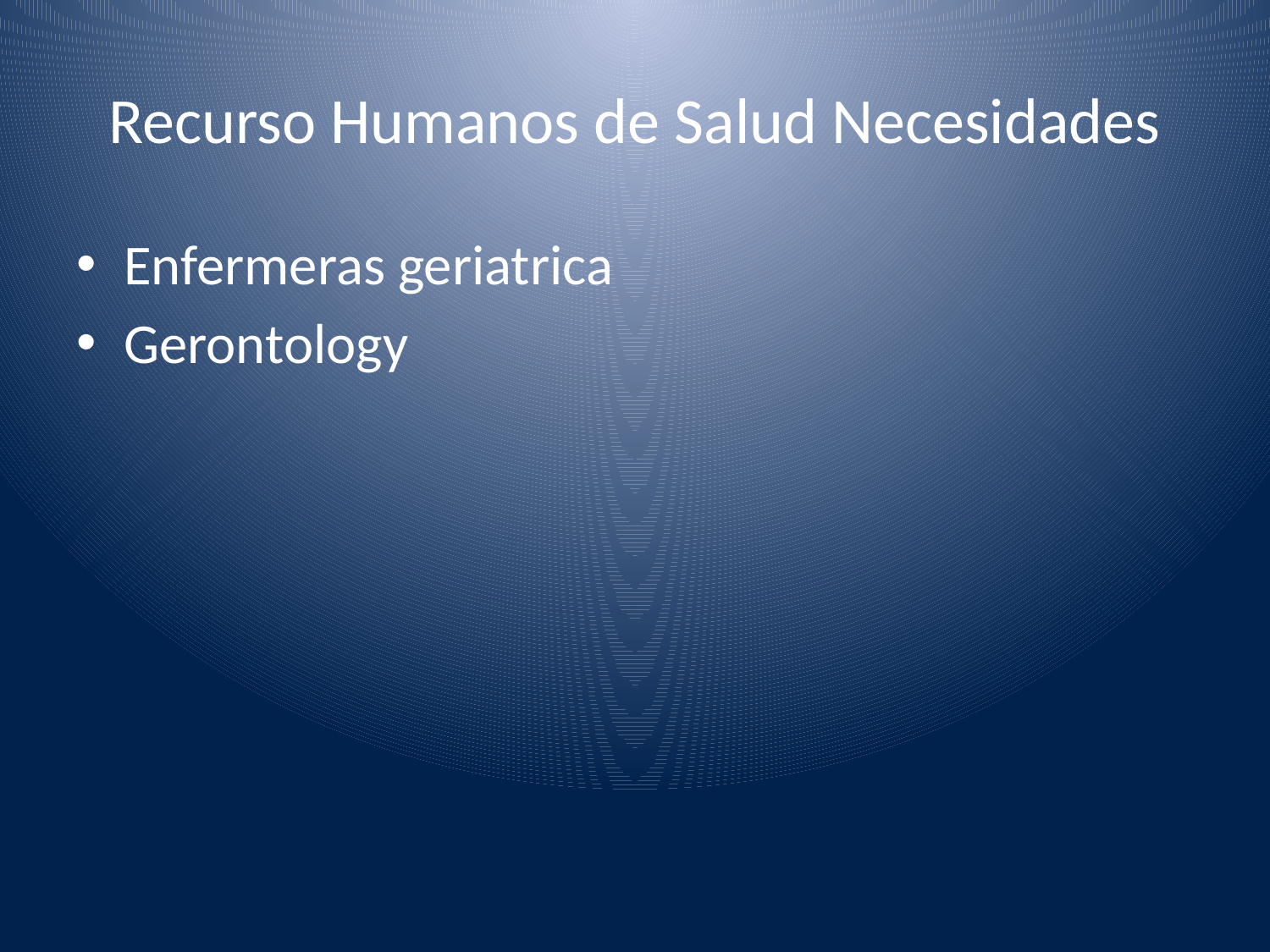

# Recurso Humanos de Salud Necesidades
Enfermeras geriatrica
Gerontology